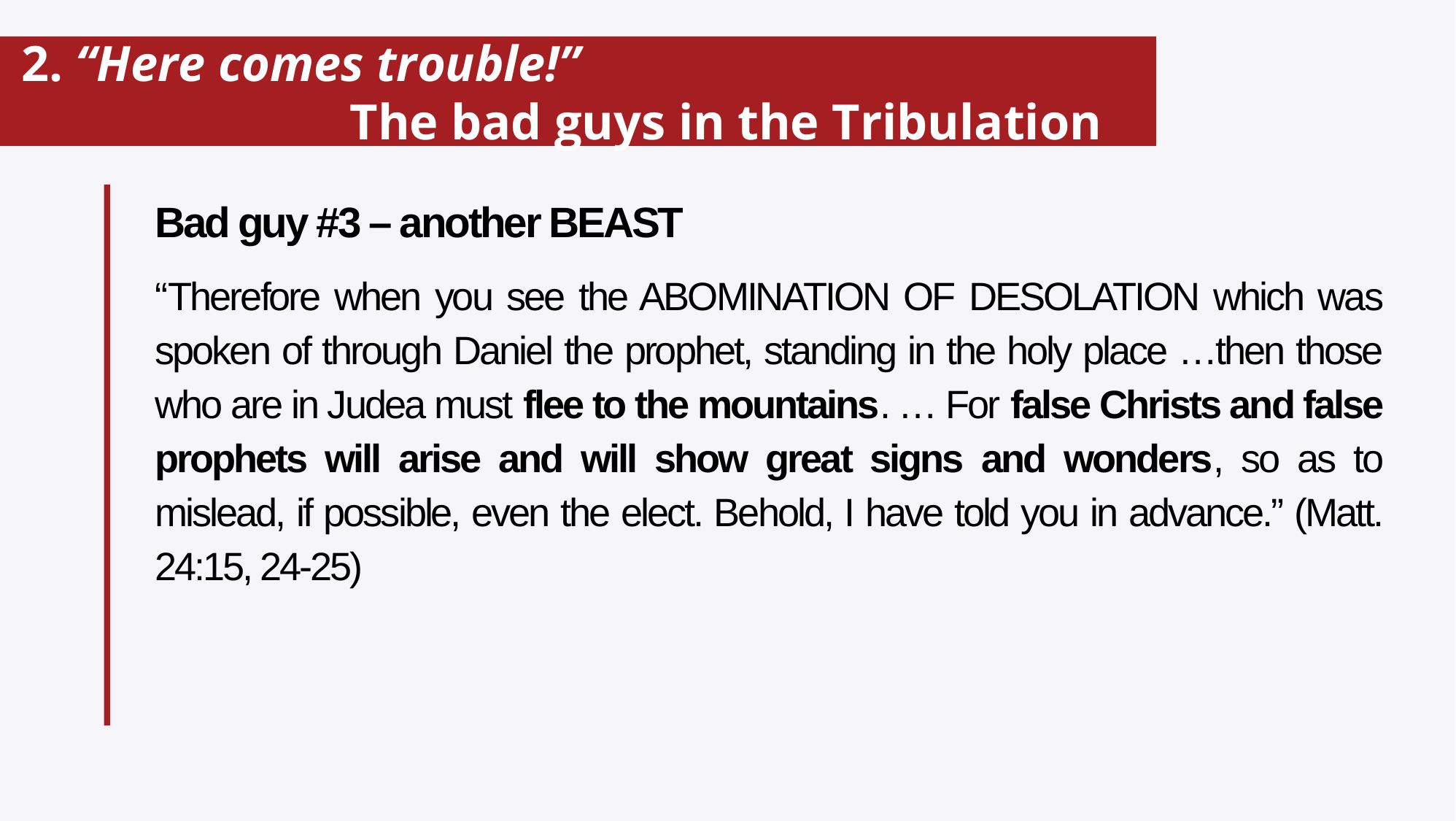

# 2. “Here comes trouble!” The bad guys in the Tribulation
Bad guy #3 – another BEAST
“Therefore when you see the ABOMINATION OF DESOLATION which was spoken of through Daniel the prophet, standing in the holy place …then those who are in Judea must flee to the mountains. … For false Christs and false prophets will arise and will show great signs and wonders, so as to mislead, if possible, even the elect. Behold, I have told you in advance.” (Matt. 24:15, 24-25)